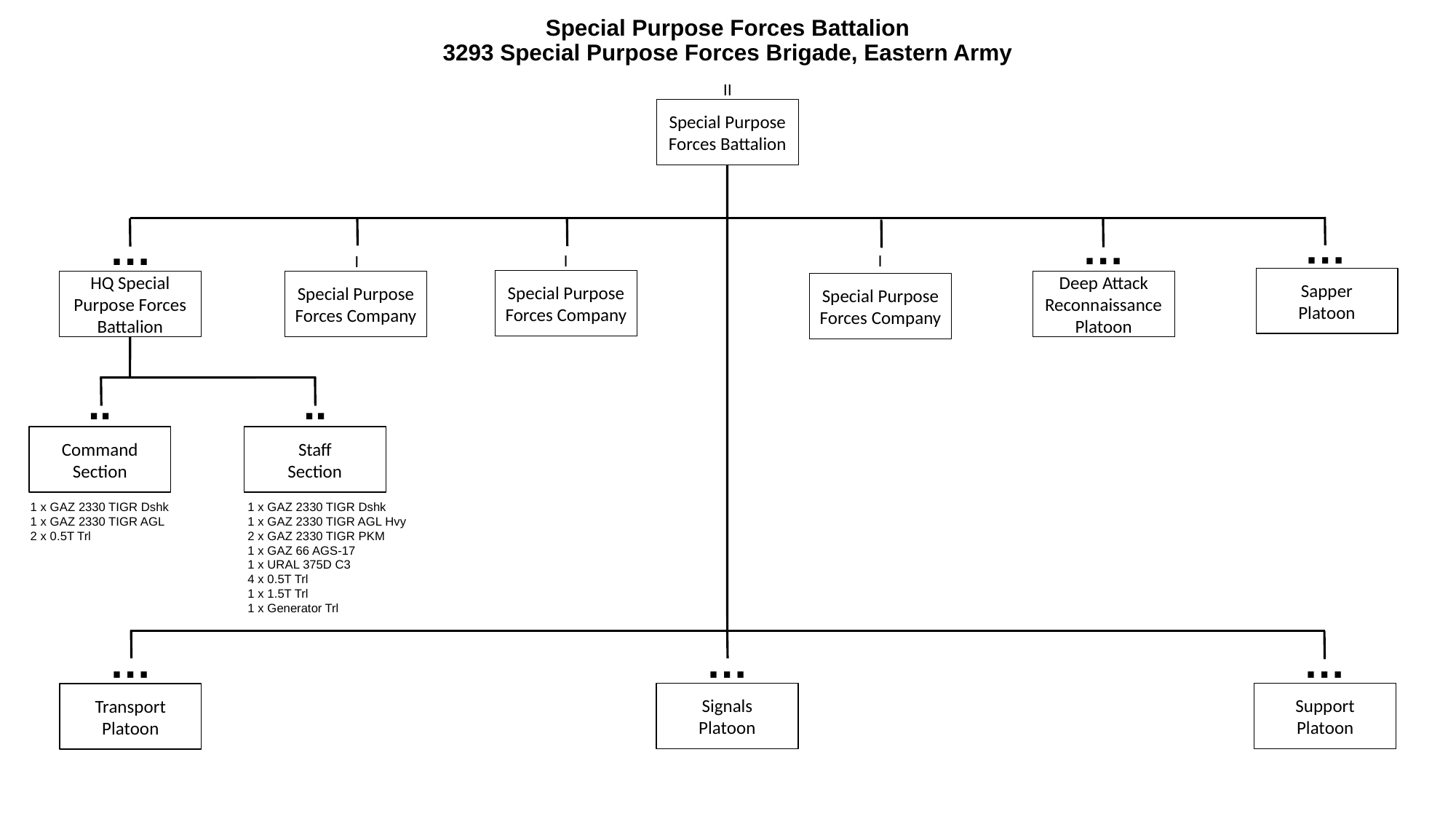

# Special Purpose Forces Battalion 3293 Special Purpose Forces Brigade, Eastern Army
II
Special Purpose Forces Battalion
…
…
…
I
I
I
Sapper
Platoon
Special Purpose Forces Company
Special Purpose Forces Company
Deep Attack Reconnaissance Platoon
HQ Special Purpose Forces Battalion
Special Purpose Forces Company
..
..
Command
Section
Staff
Section
1 x GAZ 2330 TIGR Dshk
1 x GAZ 2330 TIGR AGL
2 x 0.5T Trl
1 x GAZ 2330 TIGR Dshk
1 x GAZ 2330 TIGR AGL Hvy
2 x GAZ 2330 TIGR PKM
1 x GAZ 66 AGS-17
1 x URAL 375D C3
4 x 0.5T Trl
1 x 1.5T Trl
1 x Generator Trl
…
…
…
Signals
Platoon
Support
Platoon
Transport
Platoon